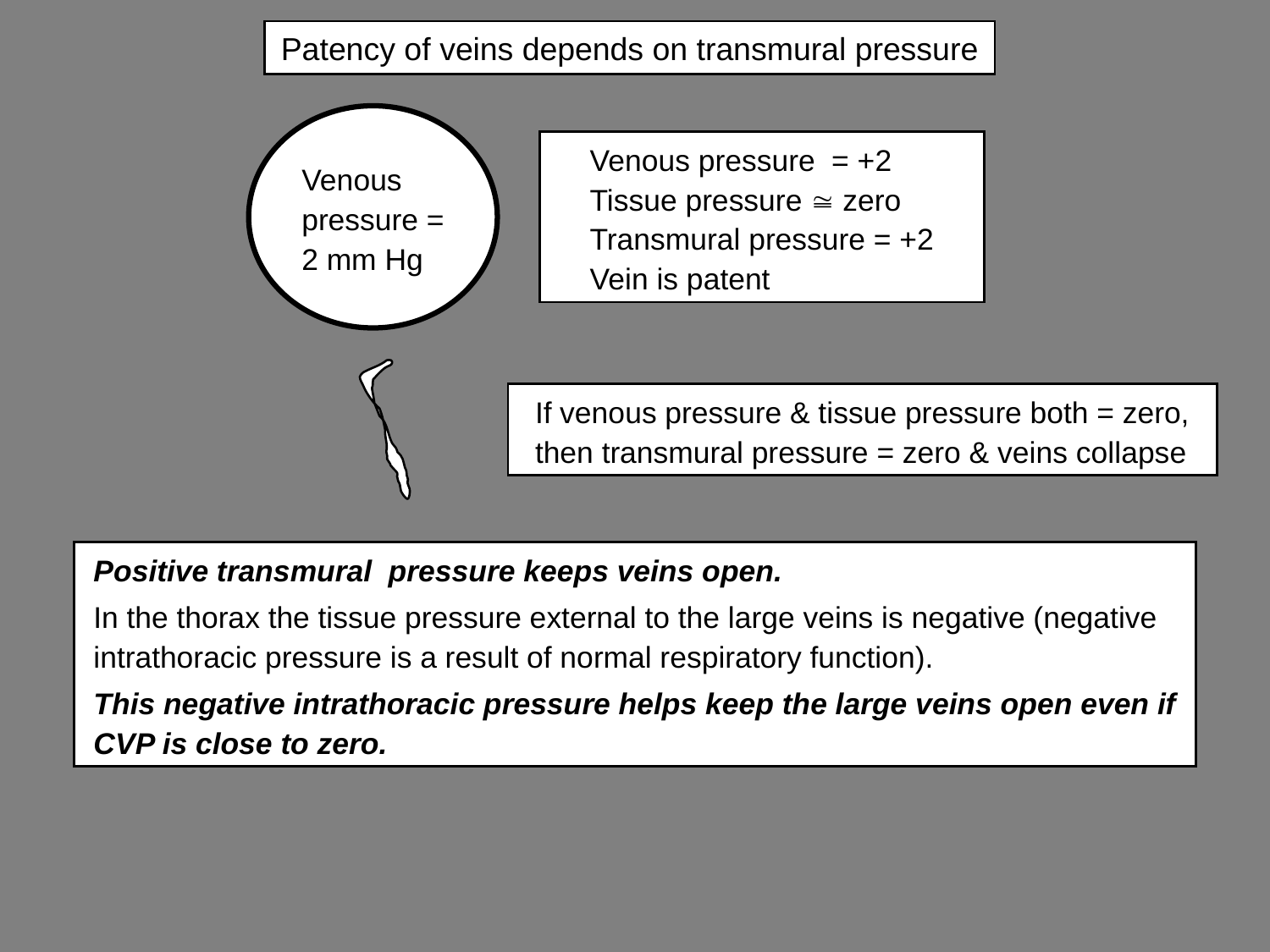

# Patency of veins depends on transmural pressure

Venous pressure = 2 mm Hg
Venous pressure  = +2
Tissue pressure ≅ zero
Transmural pressure = +2
Vein is patent

If venous pressure & tissue pressure both = zero, then transmural pressure = zero & veins collapse
Positive transmural  pressure keeps veins open.
In the thorax the tissue pressure external to the large veins is negative (negative intrathoracic pressure is a result of normal respiratory function).
This negative intrathoracic pressure helps keep the large veins open even if CVP is close to zero.